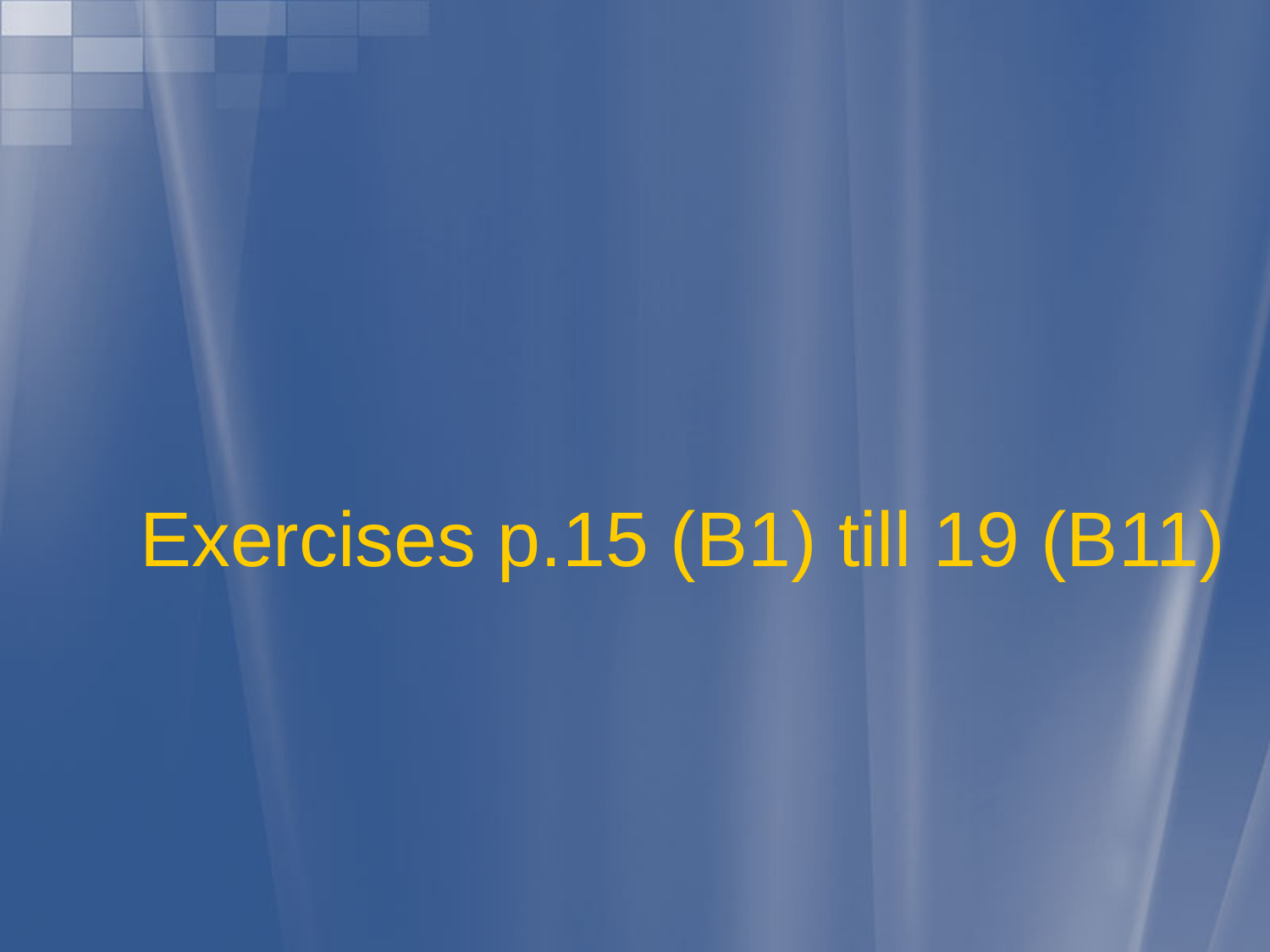

# Exercises p.15 (B1) till 19 (B11)